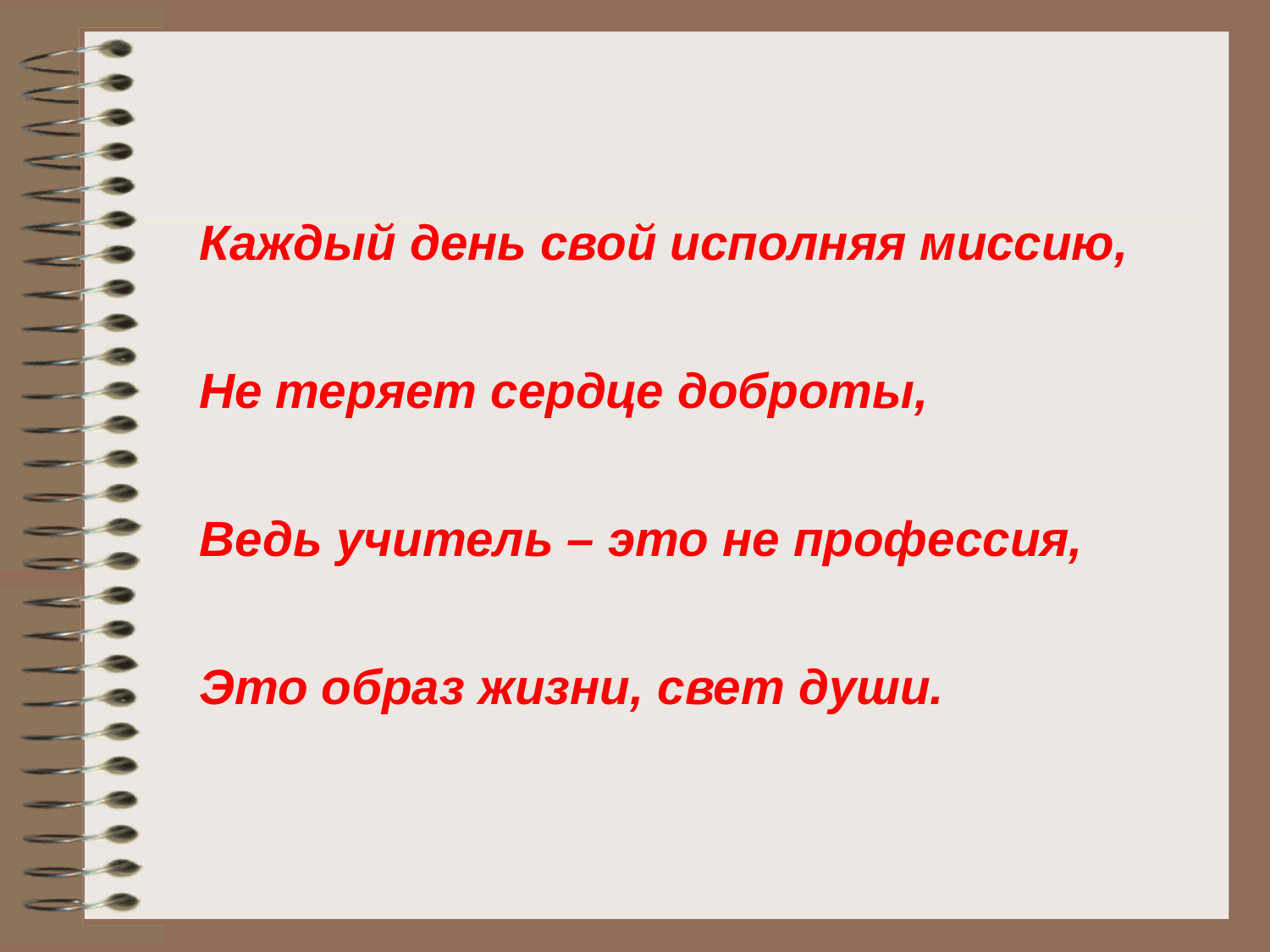

#
Каждый день свой исполняя миссию,
Не теряет сердце доброты,
Ведь учитель – это не профессия,
Это образ жизни, свет души.